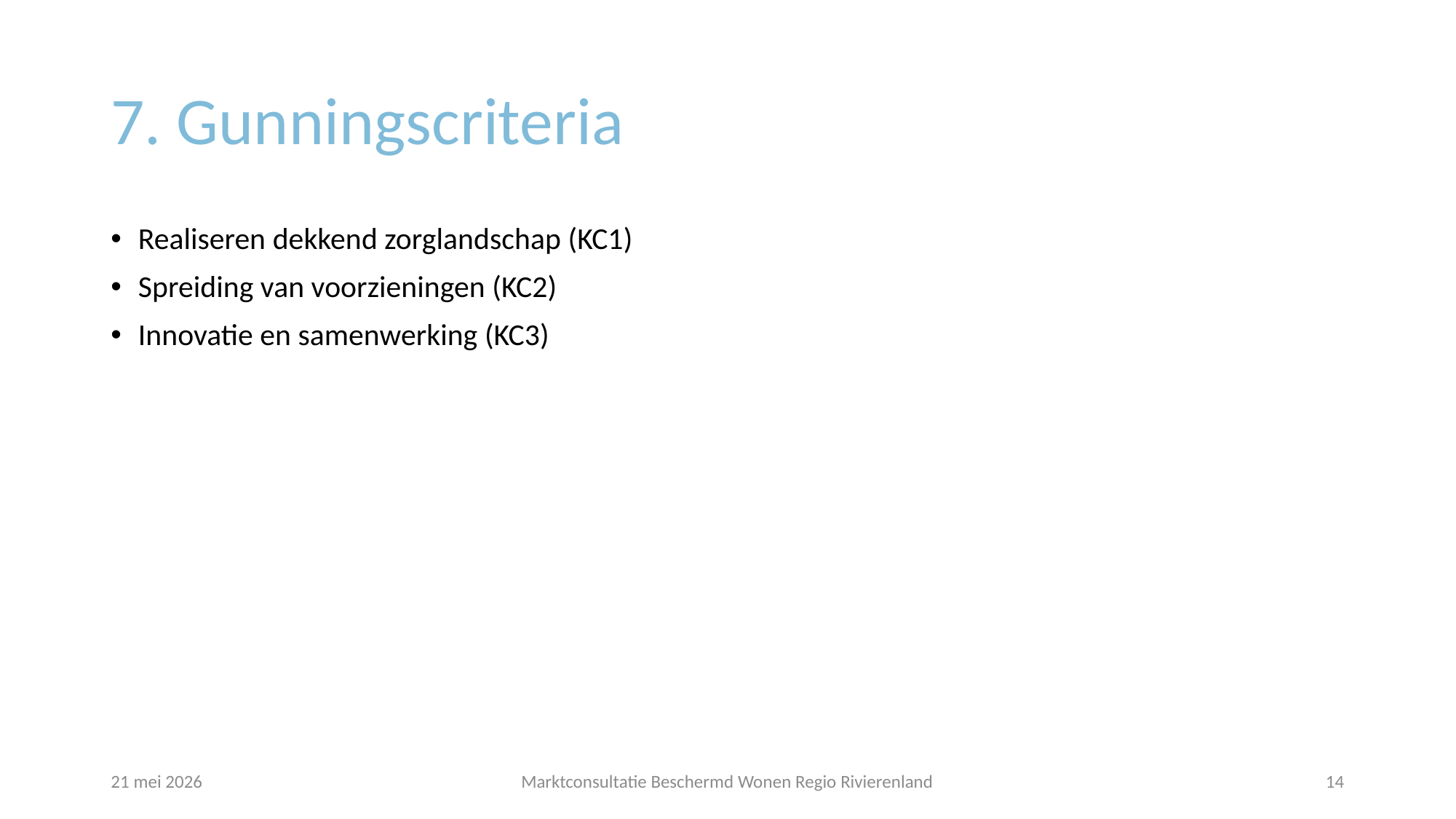

# 7. Gunningscriteria
Realiseren dekkend zorglandschap (KC1)
Spreiding van voorzieningen (KC2)
Innovatie en samenwerking (KC3)

21 mei 2026
Marktconsultatie Beschermd Wonen Regio Rivierenland
14